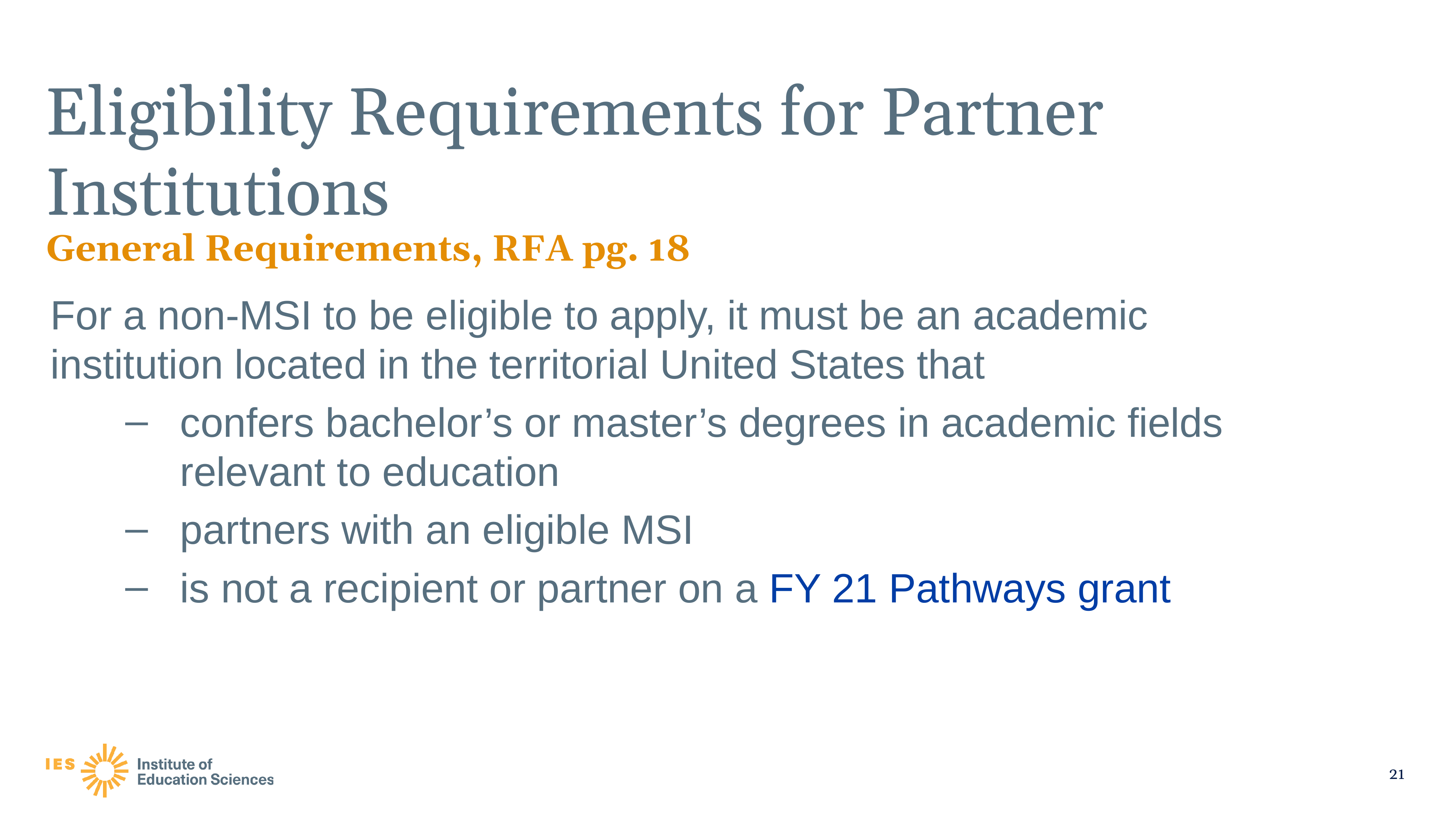

# Eligibility Requirements for Partner Institutions
General Requirements, RFA pg. 18
For a non-MSI to be eligible to apply, it must be an academic institution located in the territorial United States that
confers bachelor’s or master’s degrees in academic fields relevant to education
partners with an eligible MSI
is not a recipient or partner on a FY 21 Pathways grant

is not be a recipient or partner on a current FY 21 Pathways grant.

21